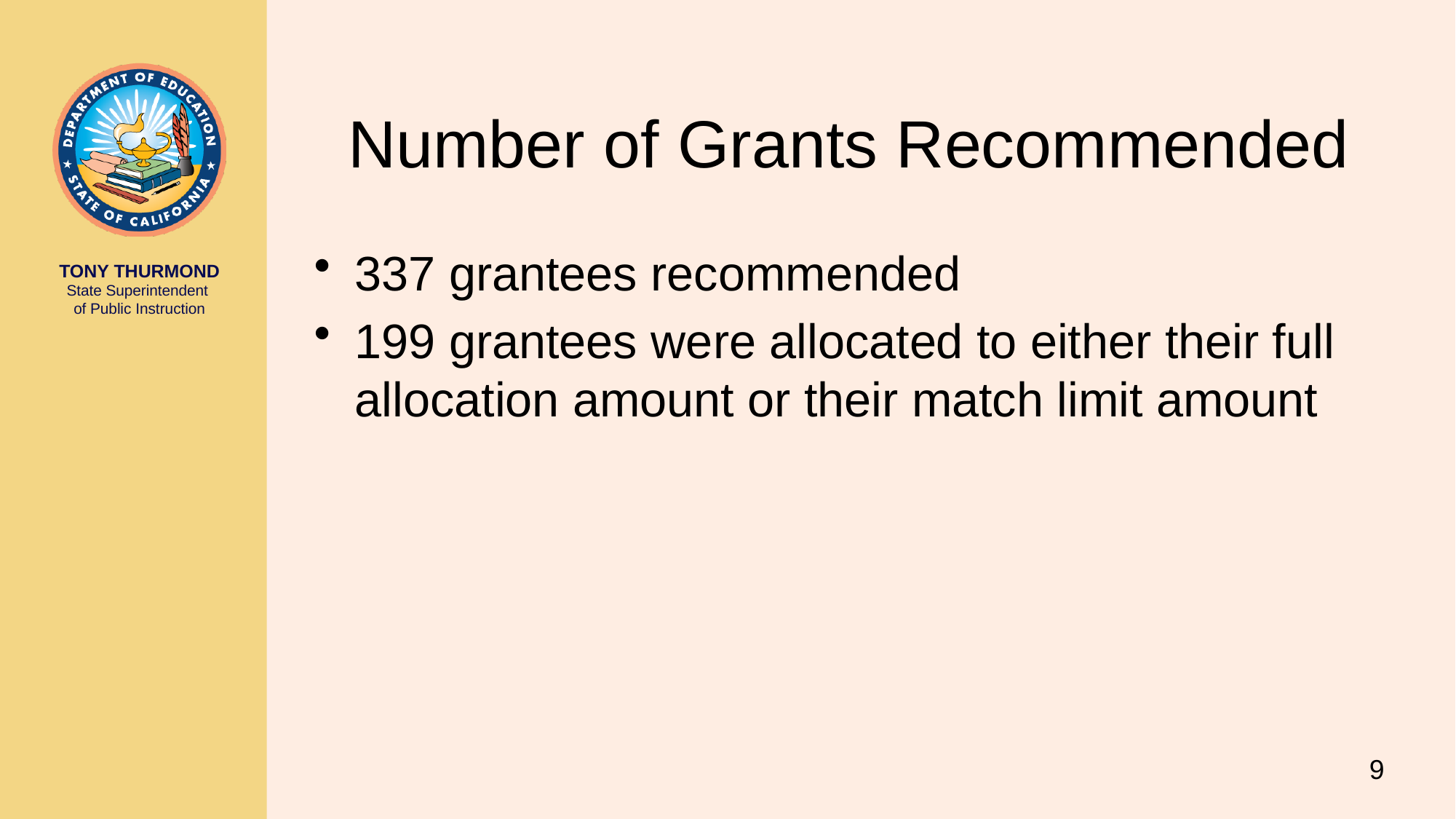

# Number of Grants Recommended
337 grantees recommended
199 grantees were allocated to either their full allocation amount or their match limit amount

9